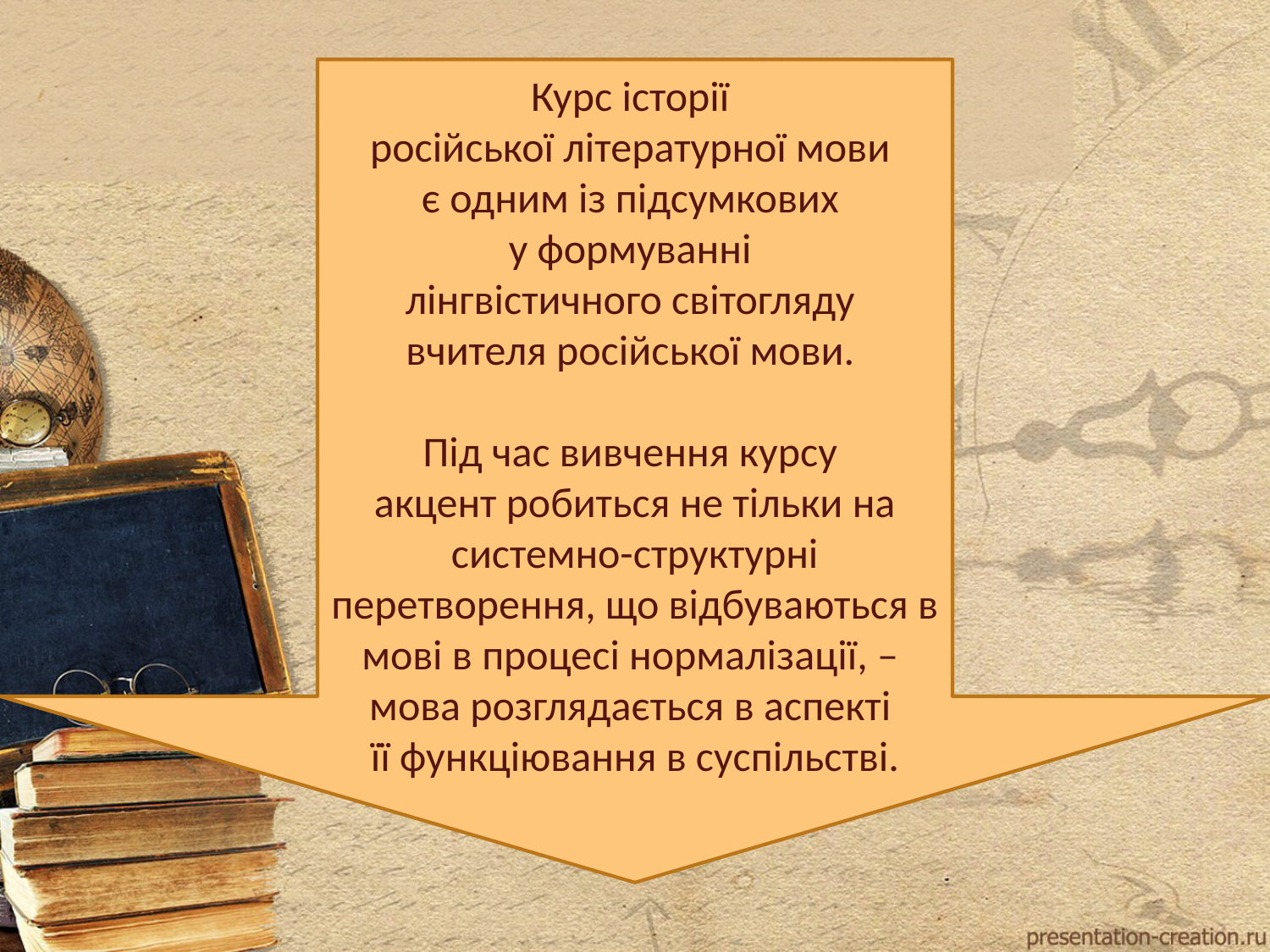

Курс історії
російської літературної мови
є одним із підсумкових
у формуванні
лінгвістичного світогляду
вчителя російської мови.

Під час вивчення курсу
акцент робиться не тільки на системно-структурні перетворення, що відбуваються в мові в процесі нормалізації, –
мова розглядається в аспекті
її функціювання в суспільстві.